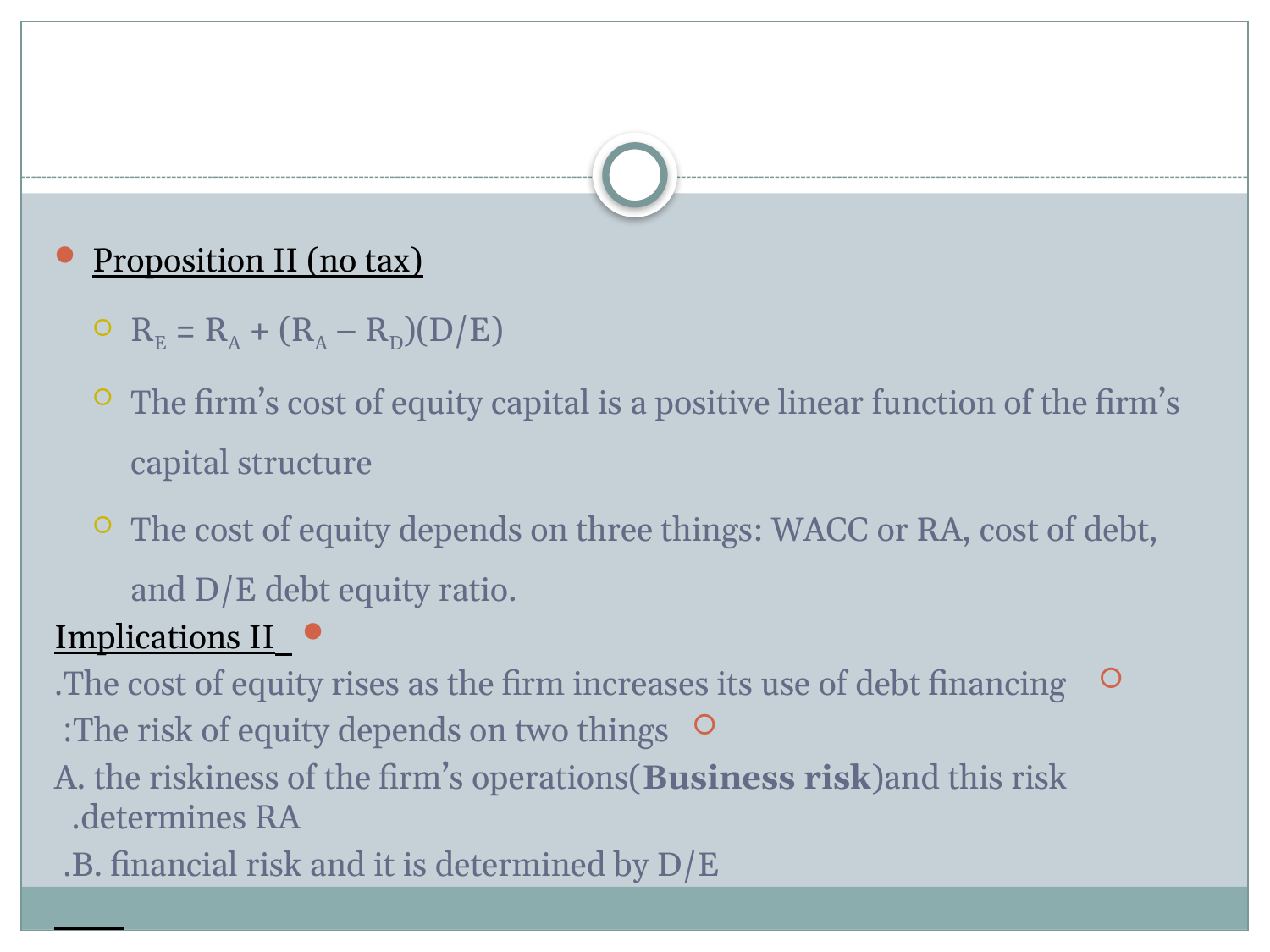

#
Proposition II (no tax)
RE = RA + (RA – RD)(D/E)
The firm’s cost of equity capital is a positive linear function of the firm’s capital structure
The cost of equity depends on three things: WACC or RA, cost of debt, and D/E debt equity ratio.
  Implications II
 The cost of equity rises as the firm increases its use of debt financing.
The risk of equity depends on two things:
    A. the riskiness of the firm’s operations(Business risk)and this risk determines RA.
    B. financial risk and it is determined by D/E.